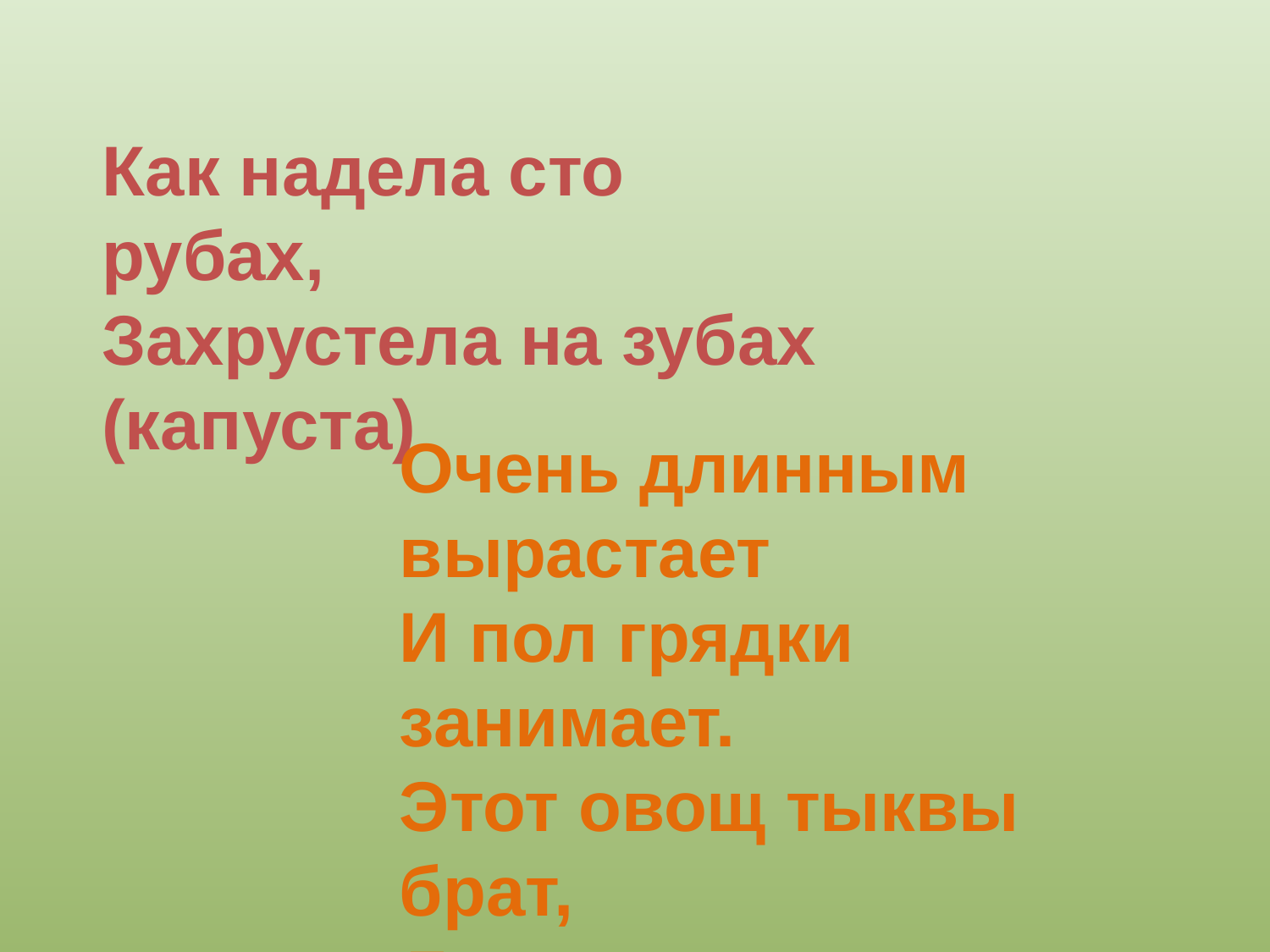

Как надела сто рубах,
Захрустела на зубах (капуста)
Очень длинным вырастает
И пол грядки занимает.
Этот овощ тыквы брат,
Летом все его едят  (кабачок)